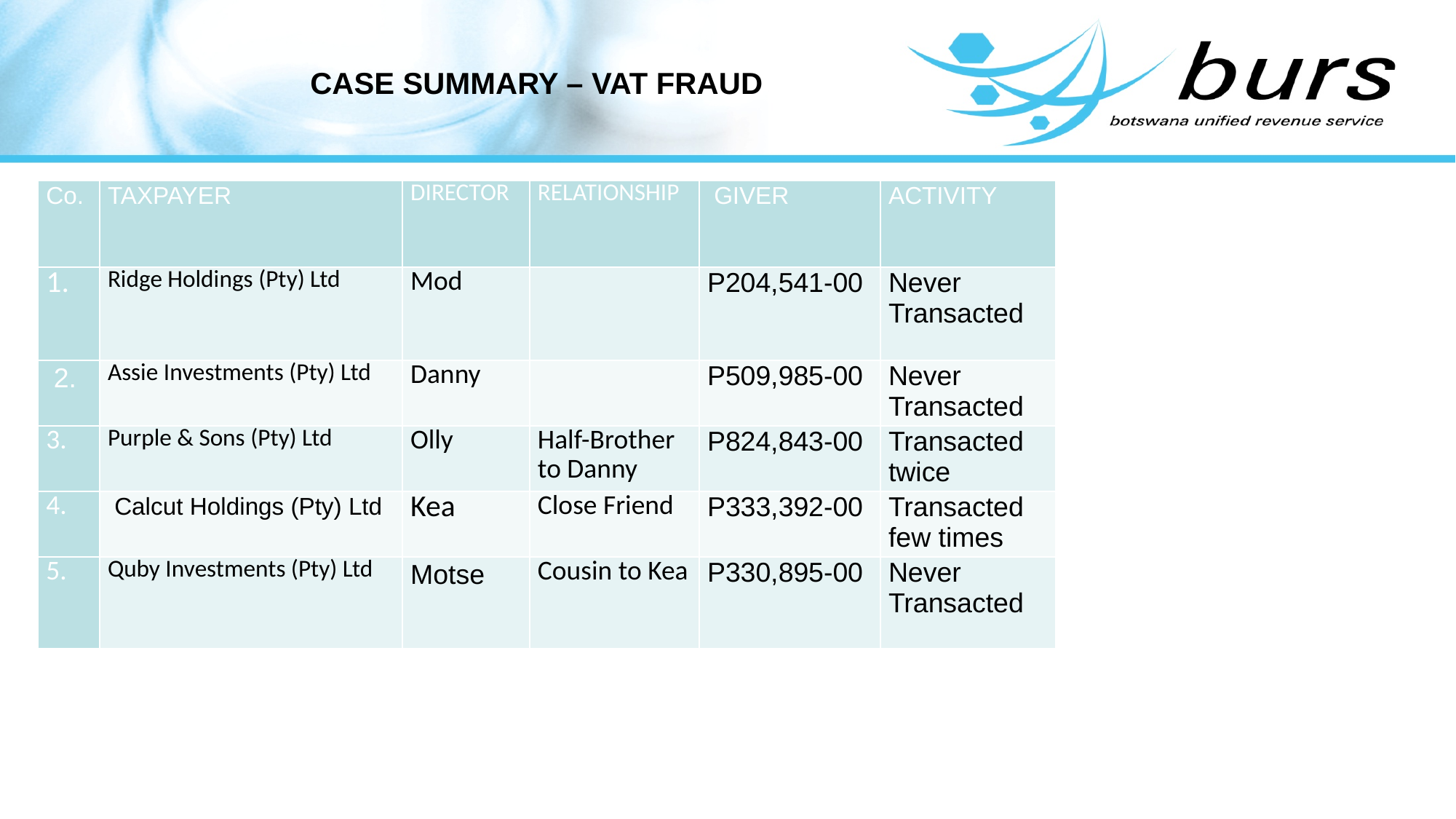

# CASE SUMMARY – VAT FRAUD
| Co. | TAXPAYER | DIRECTOR | RELATIONSHIP | GIVER | ACTIVITY |
| --- | --- | --- | --- | --- | --- |
| 1. | Ridge Holdings (Pty) Ltd | Mod |  | P204,541-00 | Never Transacted |
| 2. | Assie Investments (Pty) Ltd | Danny |  | P509,985-00 | Never Transacted |
| 3. | Purple & Sons (Pty) Ltd | Olly | Half-Brother to Danny | P824,843-00 | Transacted twice |
| 4. | Calcut Holdings (Pty) Ltd | Kea | Close Friend | P333,392-00 | Transacted few times |
| 5. | Quby Investments (Pty) Ltd | Motse | Cousin to Kea | P330,895-00 | Never Transacted |